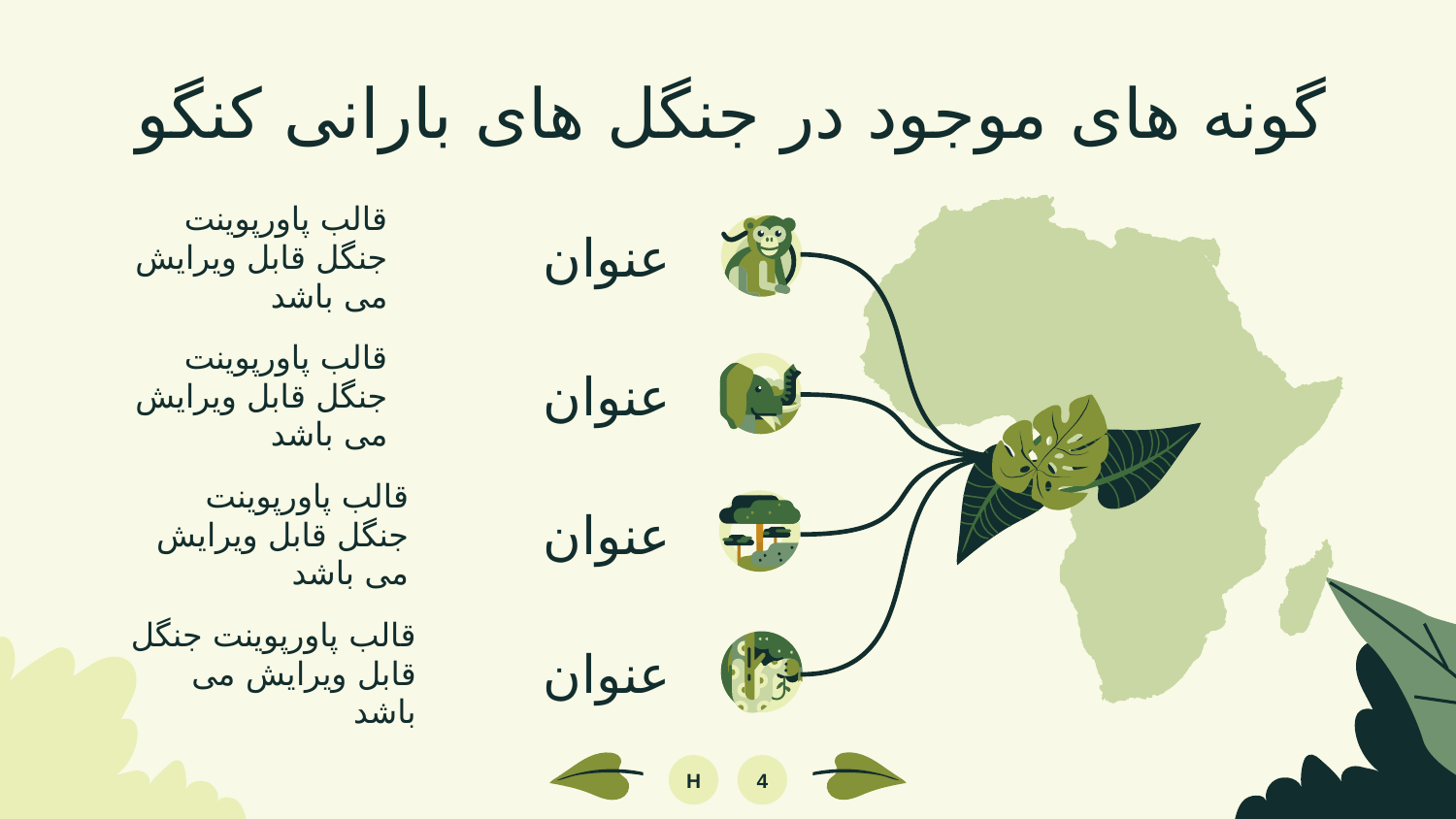

# گونه های موجود در جنگل های بارانی کنگو

قالب پاورپوینت جنگل قابل ویرایش می باشد
عنوان

قالب پاورپوینت جنگل قابل ویرایش می باشد
عنوان

قالب پاورپوینت جنگل قابل ویرایش می باشد
عنوان

قالب پاورپوینت جنگل قابل ویرایش می باشد
عنوان

H
4